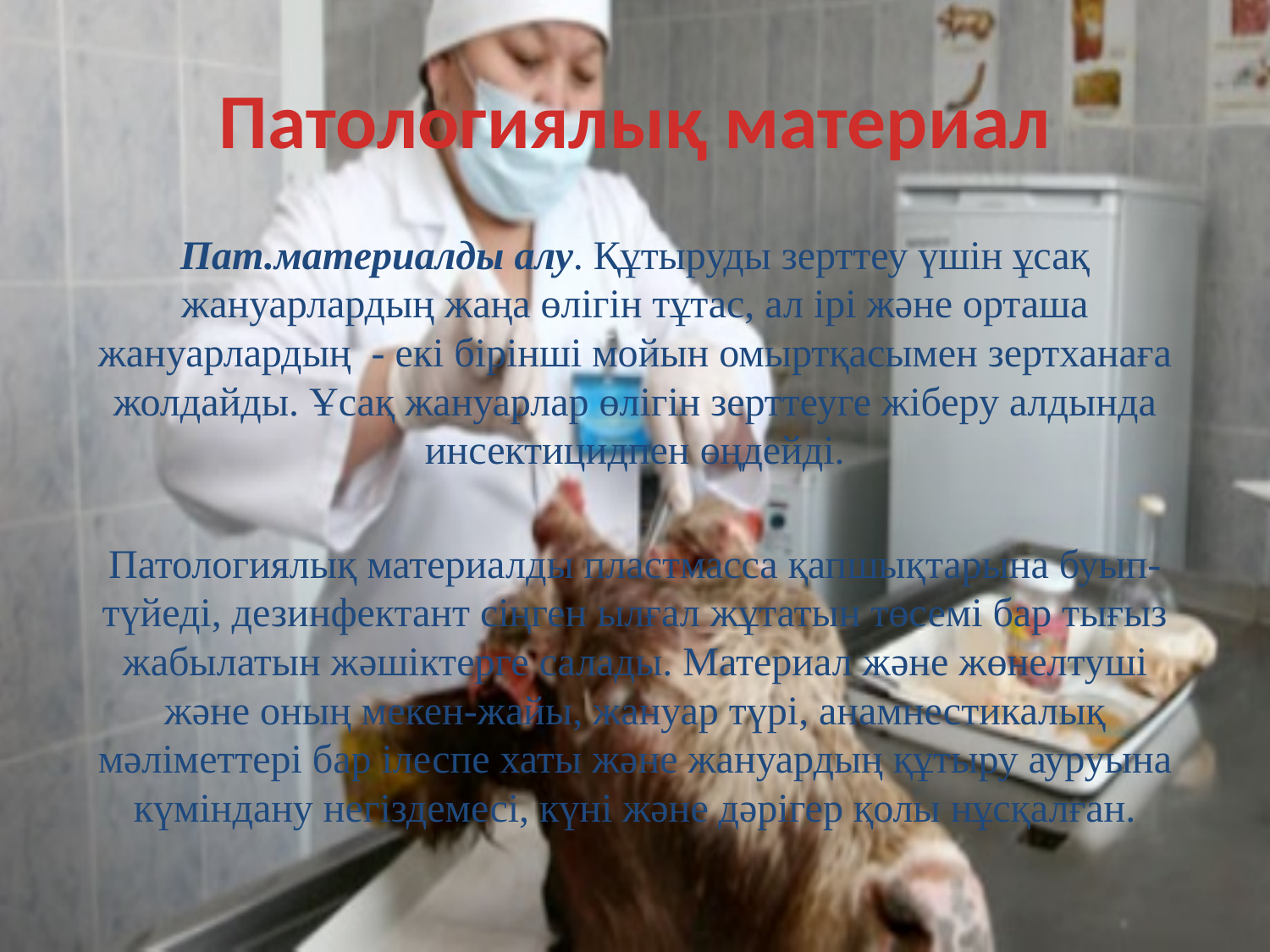

# Патологиялық материал
Пат.материалды алу. Құтыруды зерттеу үшін ұсақ жануарлардың жаңа өлігін тұтас, ал ірі және орташа жануарлардың  - екі бірінші мойын омыртқасымен зертханаға жолдайды. Ұсақ жануарлар өлігін зерттеуге жіберу алдында инсектици­дпен өңдейді.

Патологиялық материалды пластмасса қапшықтарына буып-түйеді, дезинфектант сіңген ылғал жұтатын төсемі бар тығыз жабылатын жәшіктерге салады. Материал және жөнелтуші және оның мекен-жайы, жануар түрі, анамнестикалық мәліметтері бар ілеспе хаты және жануардың құтыру ауруына күміндану негіздемесі, күні және дәрігер қолы нұсқалған.